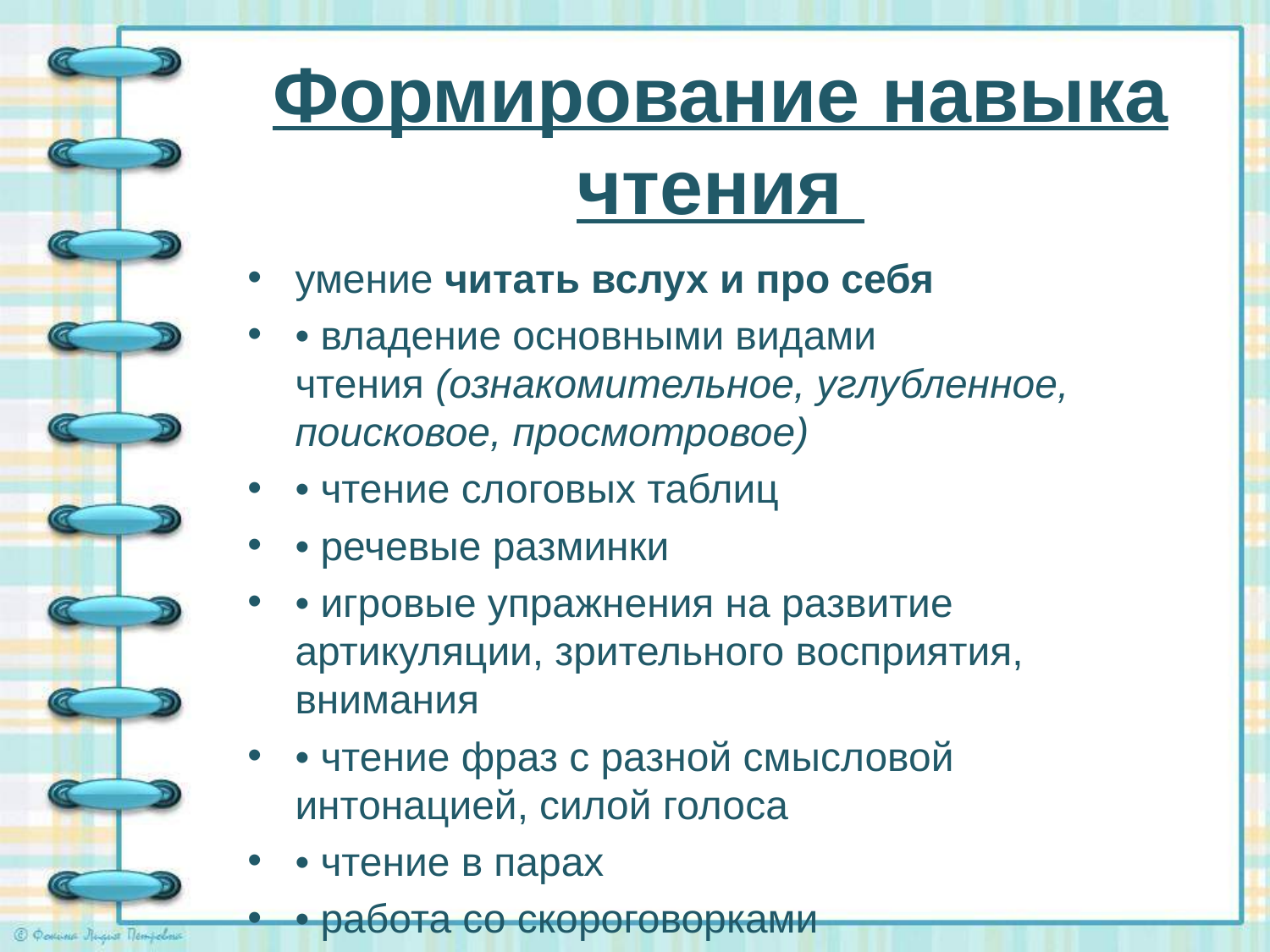

# Формирование навыка чтения
умение читать вслух и про себя
• владение основными видами чтения (ознакомительное, углубленное, поисковое, просмотровое)
• чтение слоговых таблиц
• речевые разминки
• игровые упражнения на развитие артикуляции, зрительного восприятия, внимания
• чтение фраз с разной смысловой интонацией, силой голоса
• чтение в парах
• работа со скороговорками